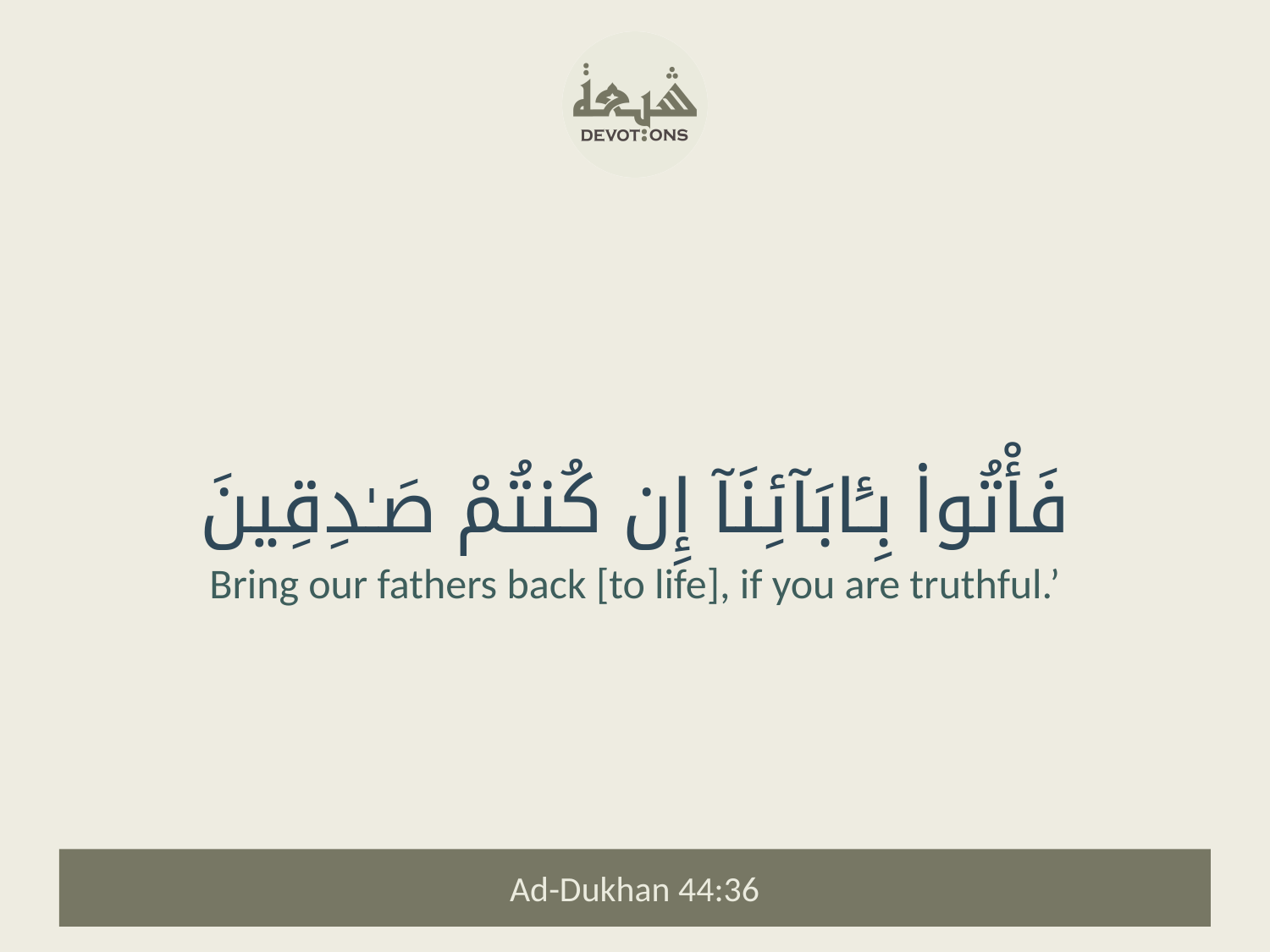

فَأْتُوا۟ بِـَٔابَآئِنَآ إِن كُنتُمْ صَـٰدِقِينَ
Bring our fathers back [to life], if you are truthful.’
Ad-Dukhan 44:36